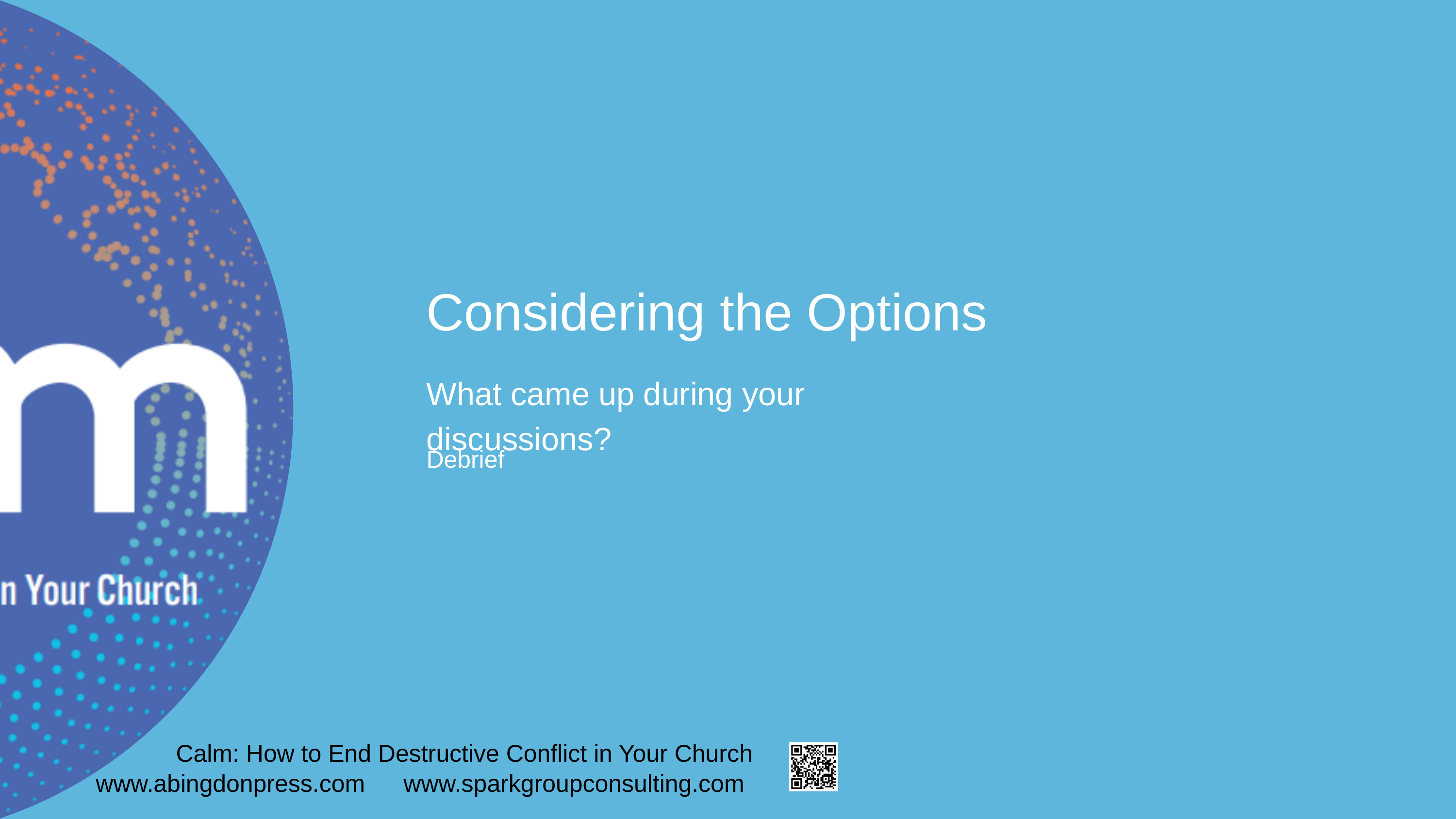

Considering the Options
What came up during your discussions?
Debrief
Calm: How to End Destructive Conflict in Your Church

www.abingdonpress.com
www.sparkgroupconsulting.com